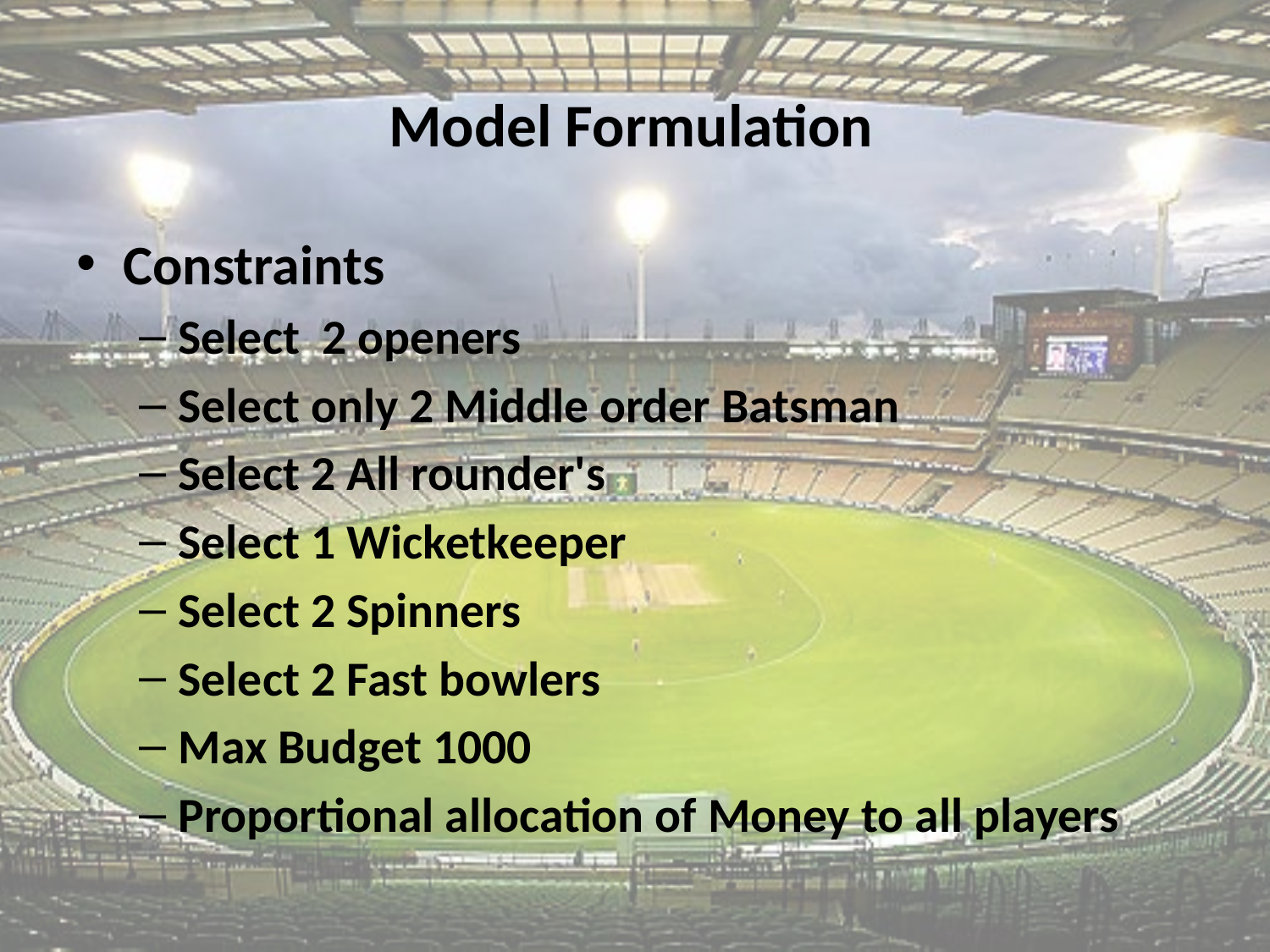

# Model Formulation
Constraints
Select  2 openers
Select only 2 Middle order Batsman
Select 2 All rounder's
Select 1 Wicketkeeper
Select 2 Spinners
Select 2 Fast bowlers
Max Budget 1000
Proportional allocation of Money to all players